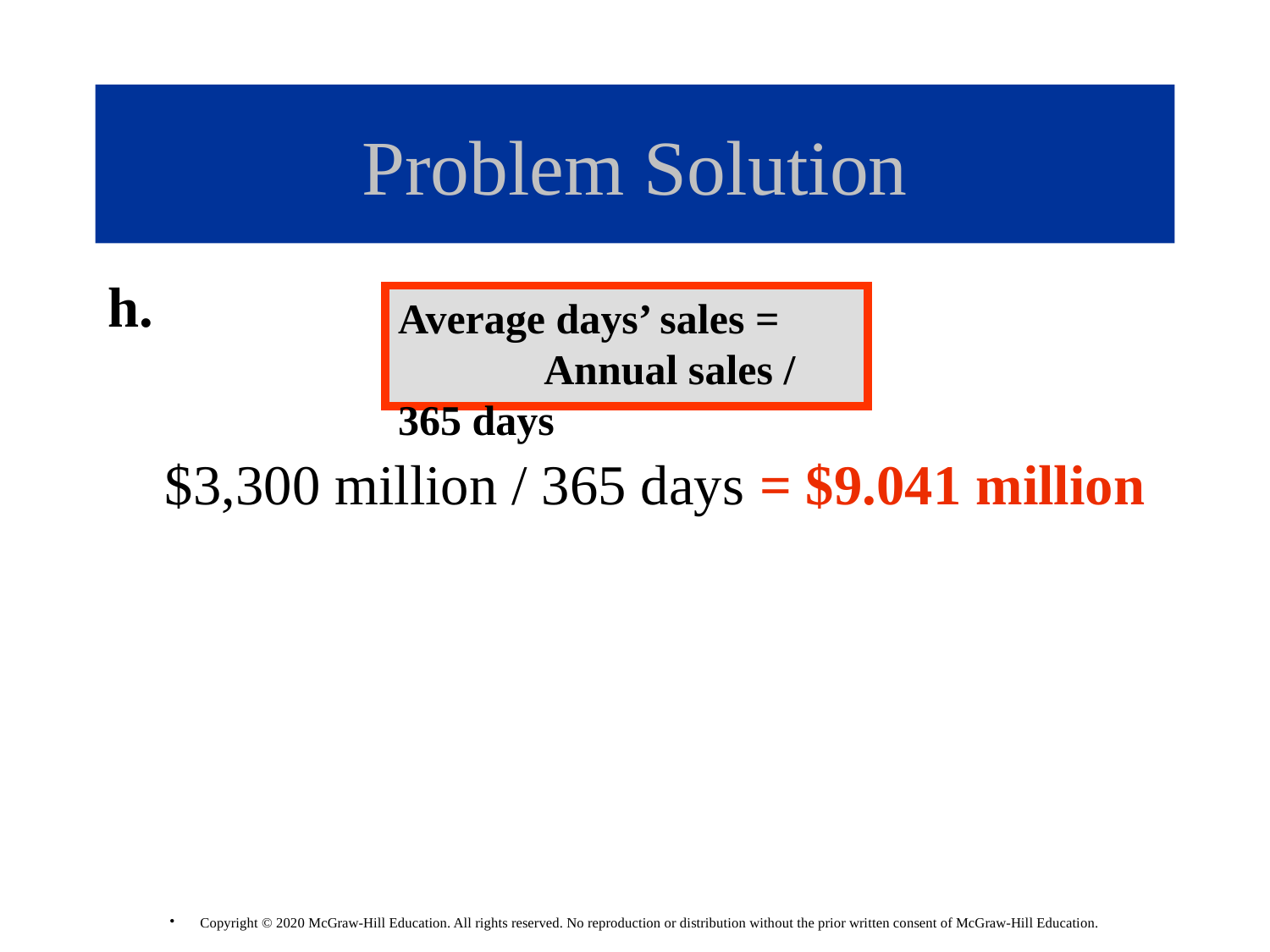

# Problem Solution
h.

    $3,300 million / 365 days = $9.041 million

Average days’ sales =                      Annual sales / 365 days